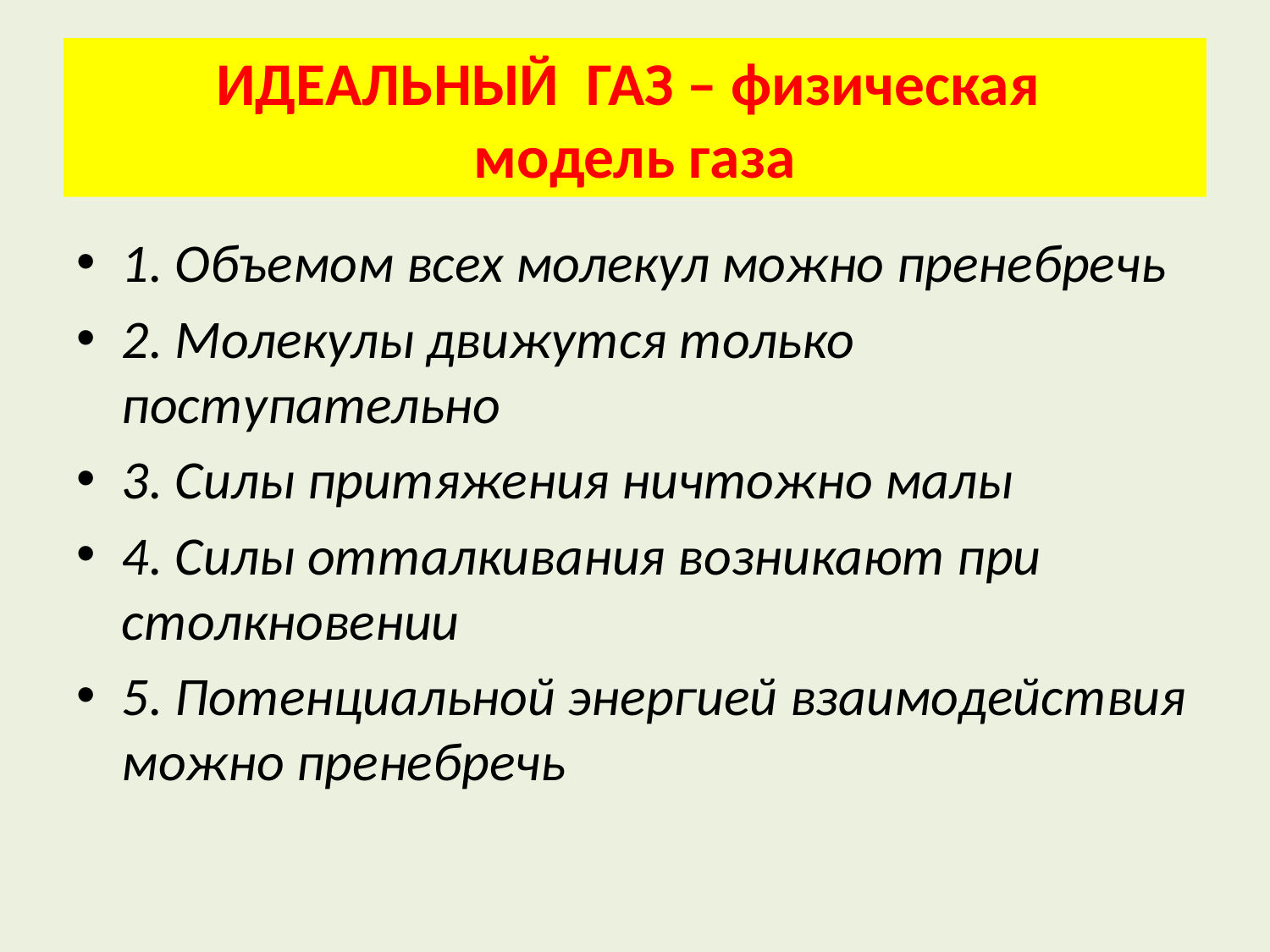

# ИДЕАЛЬНЫЙ  ГАЗ – физическая модель газа
1. Объемом всех молекул можно пренебречь
2. Молекулы движутся только поступательно
3. Силы притяжения ничтожно малы
4. Силы отталкивания возникают при столкновении
5. Потенциальной энергией взаимодействия можно пренебречь